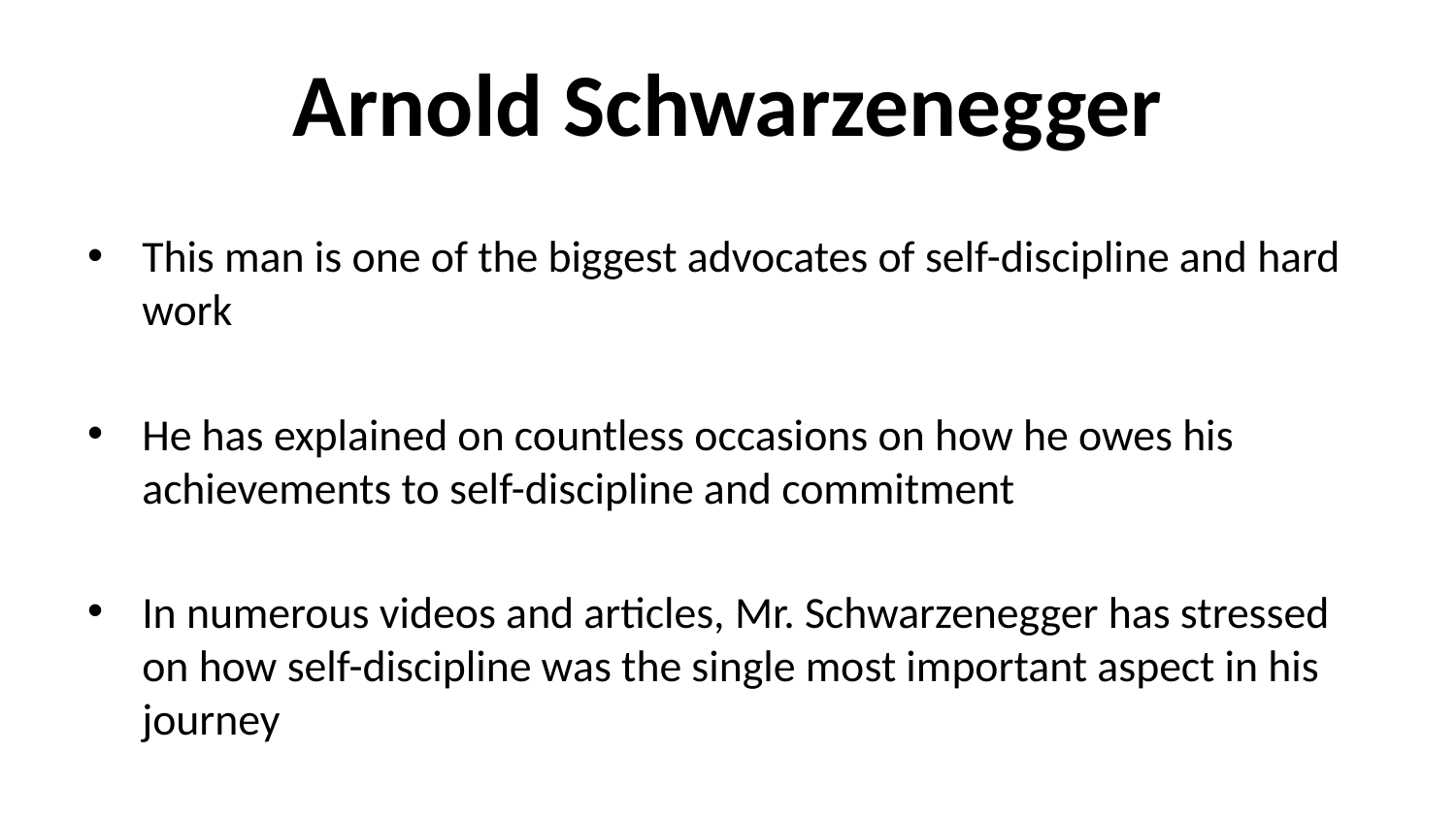

# Arnold Schwarzenegger
This man is one of the biggest advocates of self-discipline and hard work

He has explained on countless occasions on how he owes his achievements to self-discipline and commitment

In numerous videos and articles, Mr. Schwarzenegger has stressed on how self-discipline was the single most important aspect in his journey